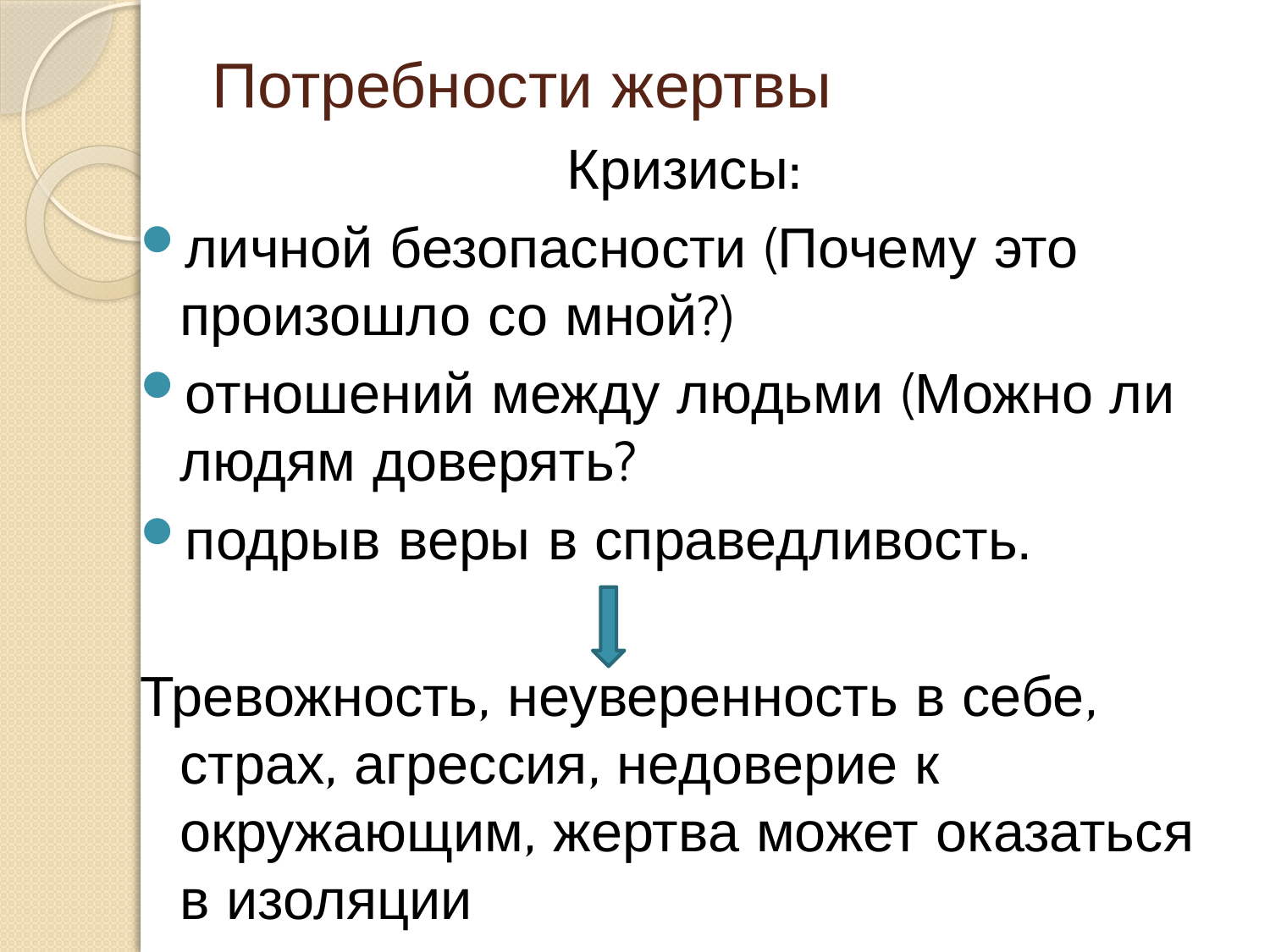

# Потребности жертвы
Кризисы:
личной безопасности (Почему это произошло со мной?)
отношений между людьми (Можно ли людям доверять?
подрыв веры в справедливость.

Тревожность, неуверенность в себе, страх, агрессия, недоверие к окружающим, жертва может оказаться в изоляции